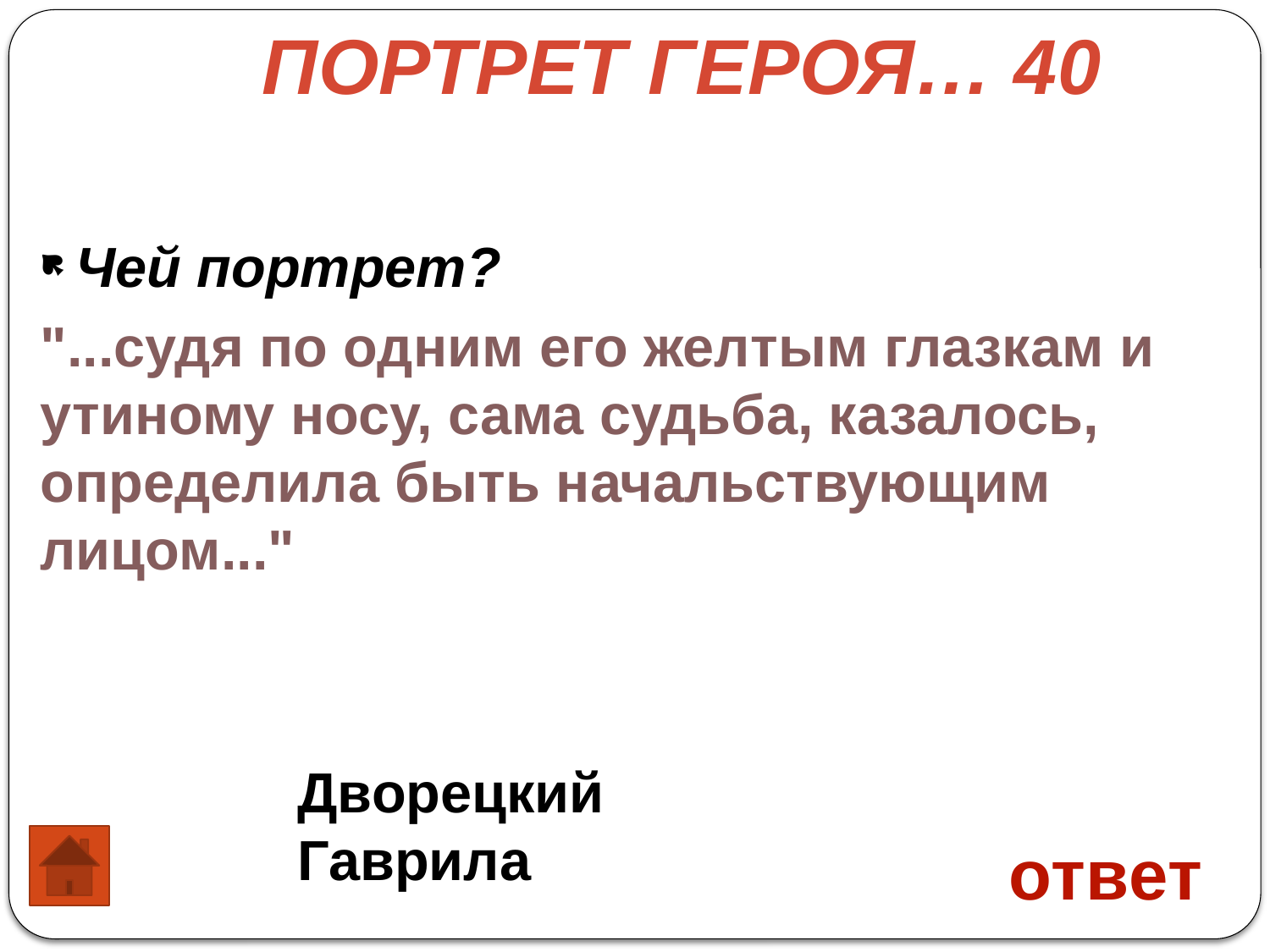

Портрет ГЕРОЯ… 40
Чей портрет?
"...судя по одним его желтым глазкам и утиному носу, сама судьба, казалось, определила быть начальствующим лицом..."
Дворецкий Гаврила
ответ